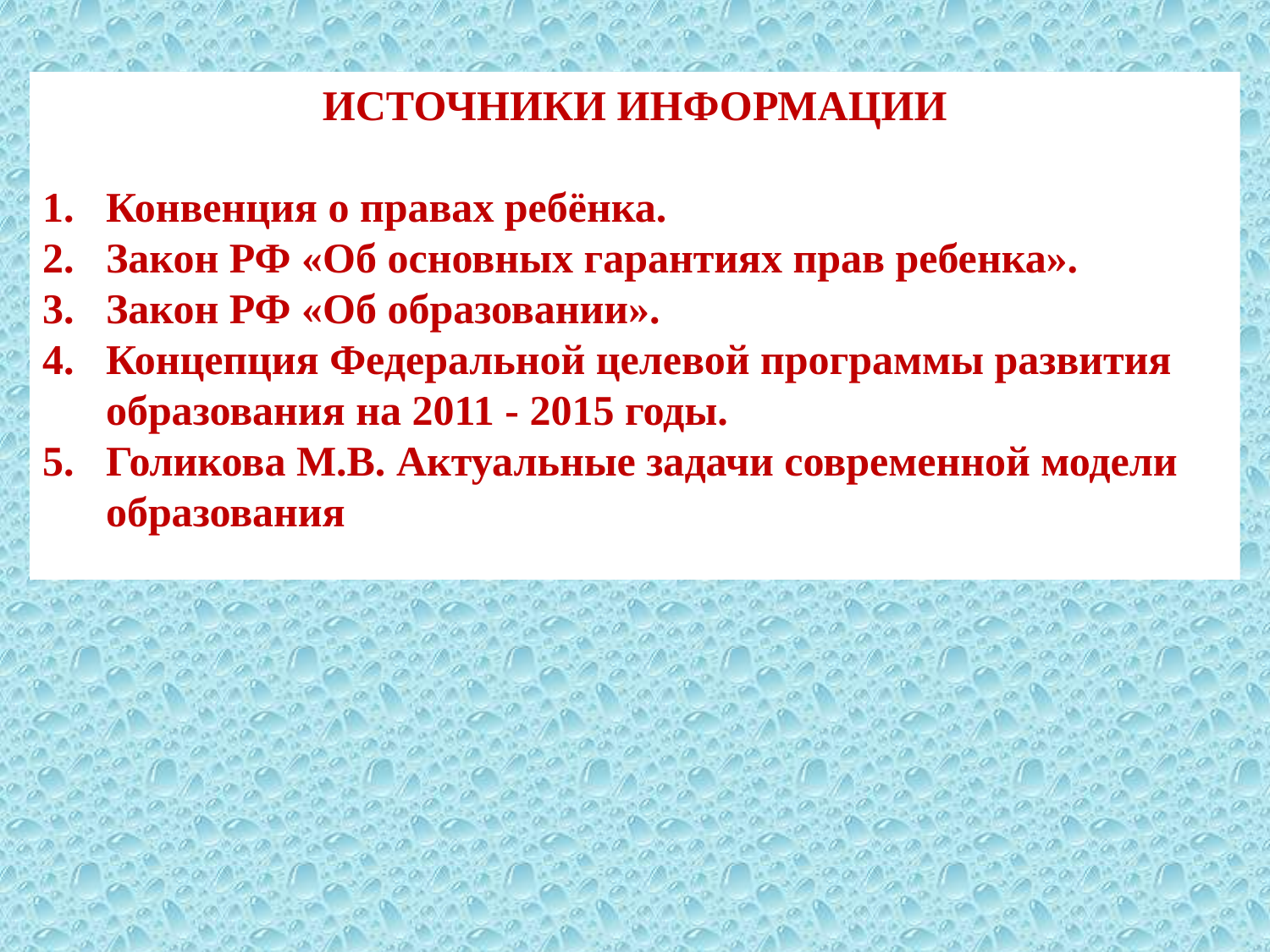

ИСТОЧНИКИ ИНФОРМАЦИИ

Конвенция о правах ребёнка.
Закон РФ «Об основных гарантиях прав ребенка».
Закон РФ «Об образовании».
Концепция Федеральной целевой программы развития образования на 2011 - 2015 годы.
Голикова М.В. Актуальные задачи современной модели образования